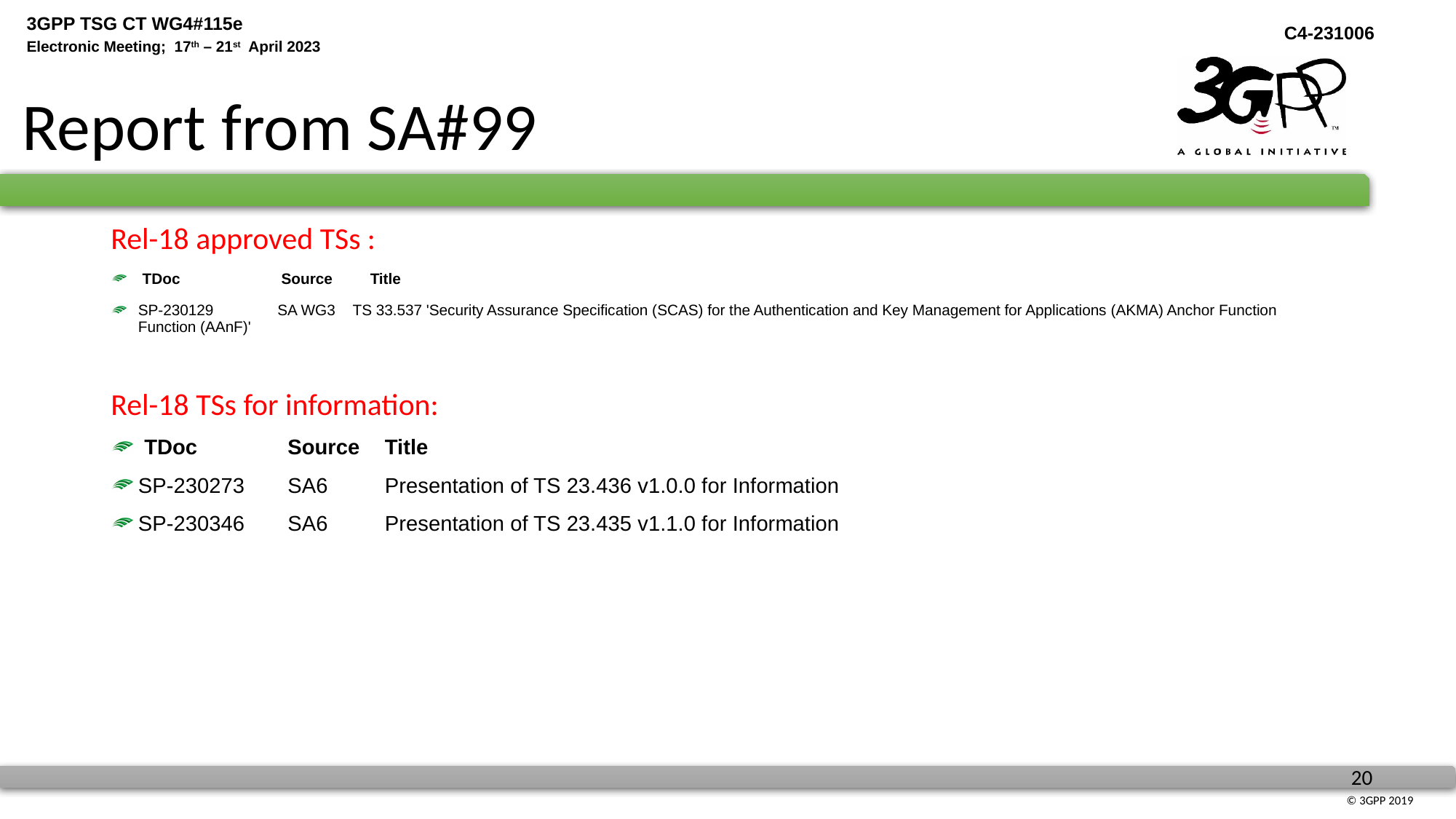

# Report from SA#99
Rel-18 approved TSs :
 TDoc	Source	Title
SP-230129	SA WG3	TS 33.537 'Security Assurance Specification (SCAS) for the Authentication and Key Management for Applications (AKMA) Anchor Function Function (AAnF)'

Rel-18 TSs for information:
 TDoc	Source	Title
SP-230273	SA6 	Presentation of TS 23.436 v1.0.0 for Information
SP-230346	SA6 	Presentation of TS 23.435 v1.1.0 for Information